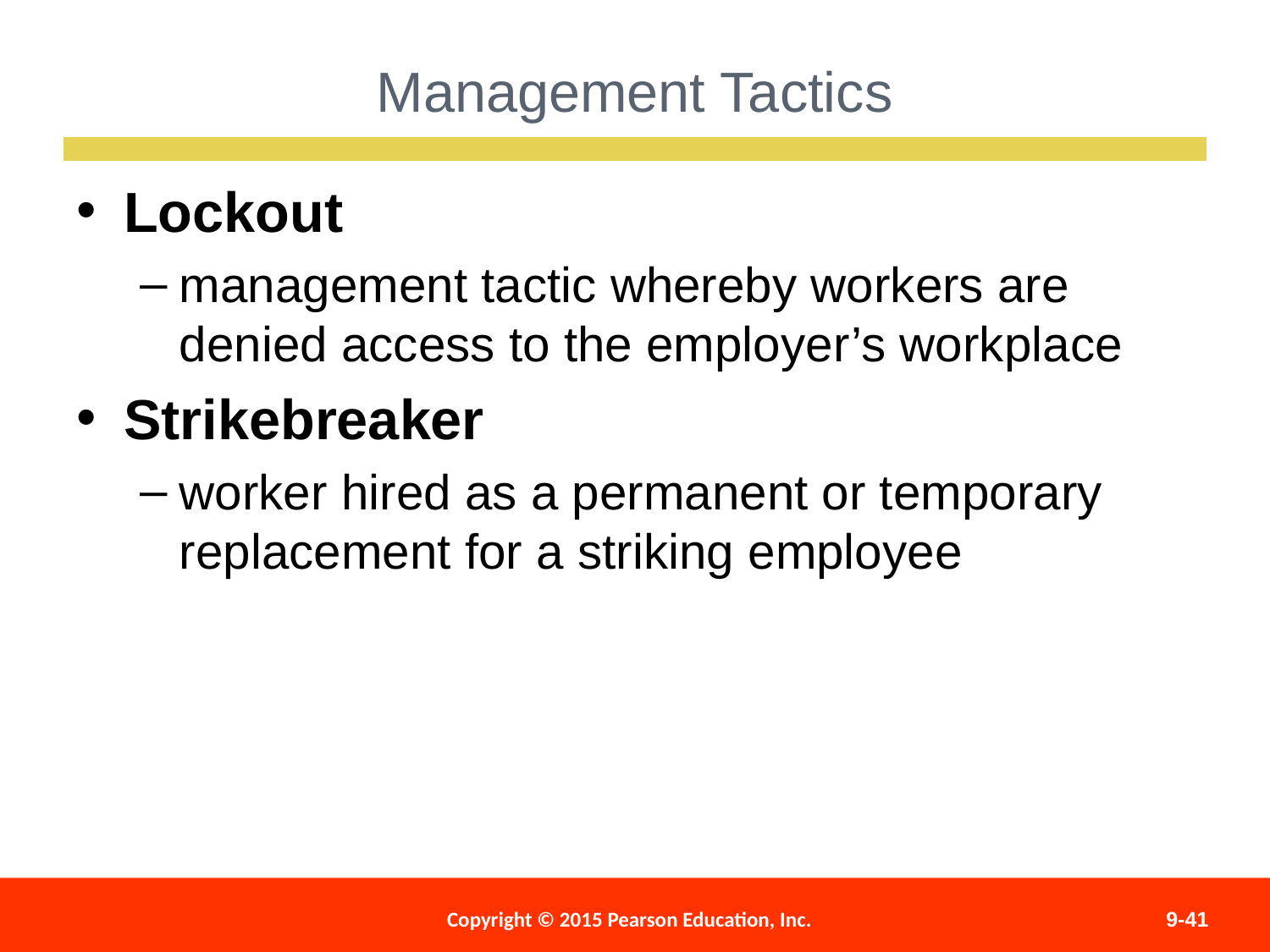

Management Tactics
Lockout
management tactic whereby workers are denied access to the employer’s workplace
Strikebreaker
worker hired as a permanent or temporary replacement for a striking employee